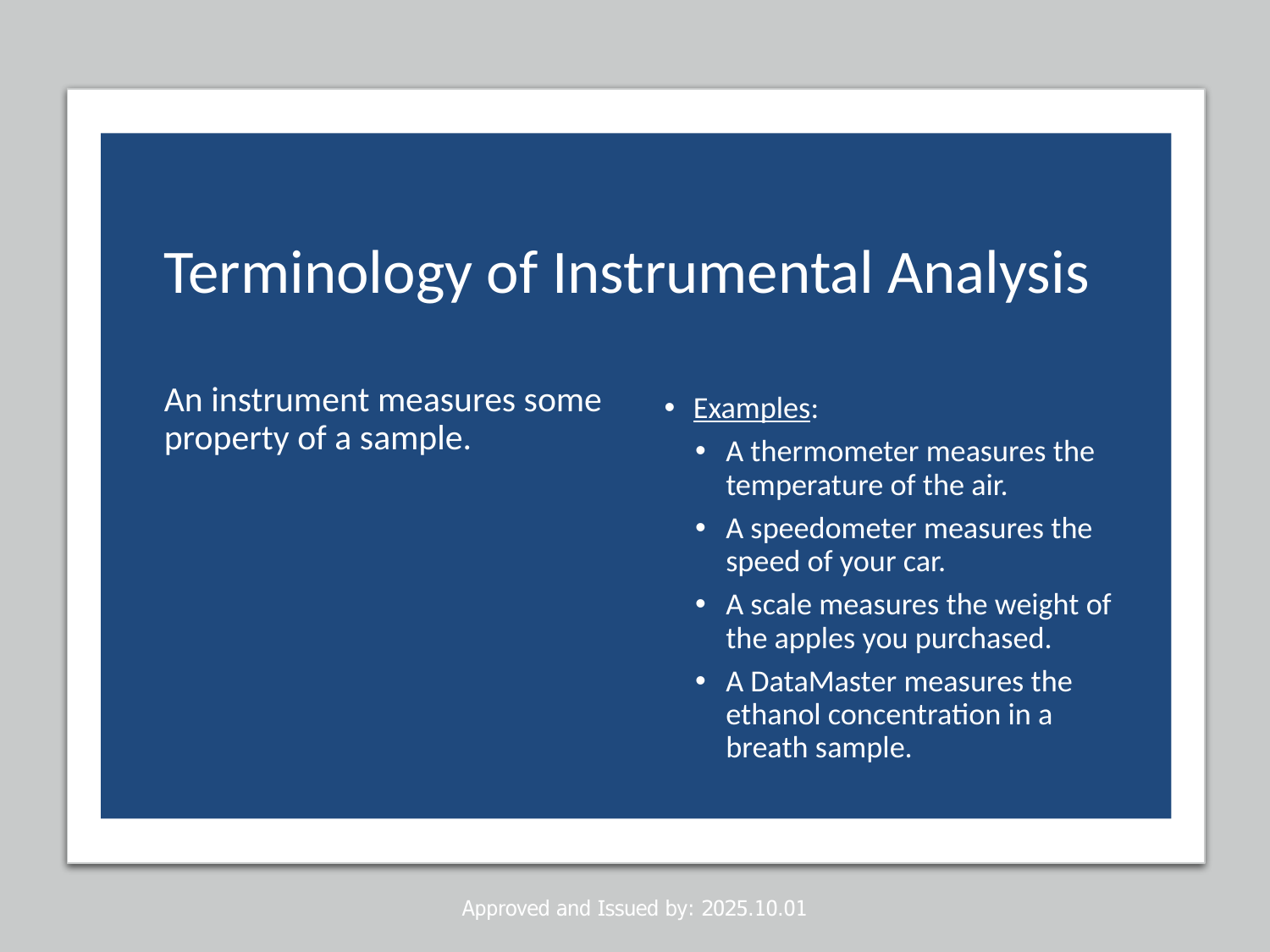

# Terminology of Instrumental Analysis

Examples:
A thermometer measures the temperature of the air.
A speedometer measures the speed of your car.
A scale measures the weight of the apples you purchased.
A DataMaster measures the ethanol concentration in a breath sample.
An instrument measures some property of a sample.
Approved and Issued by: 2025.10.01